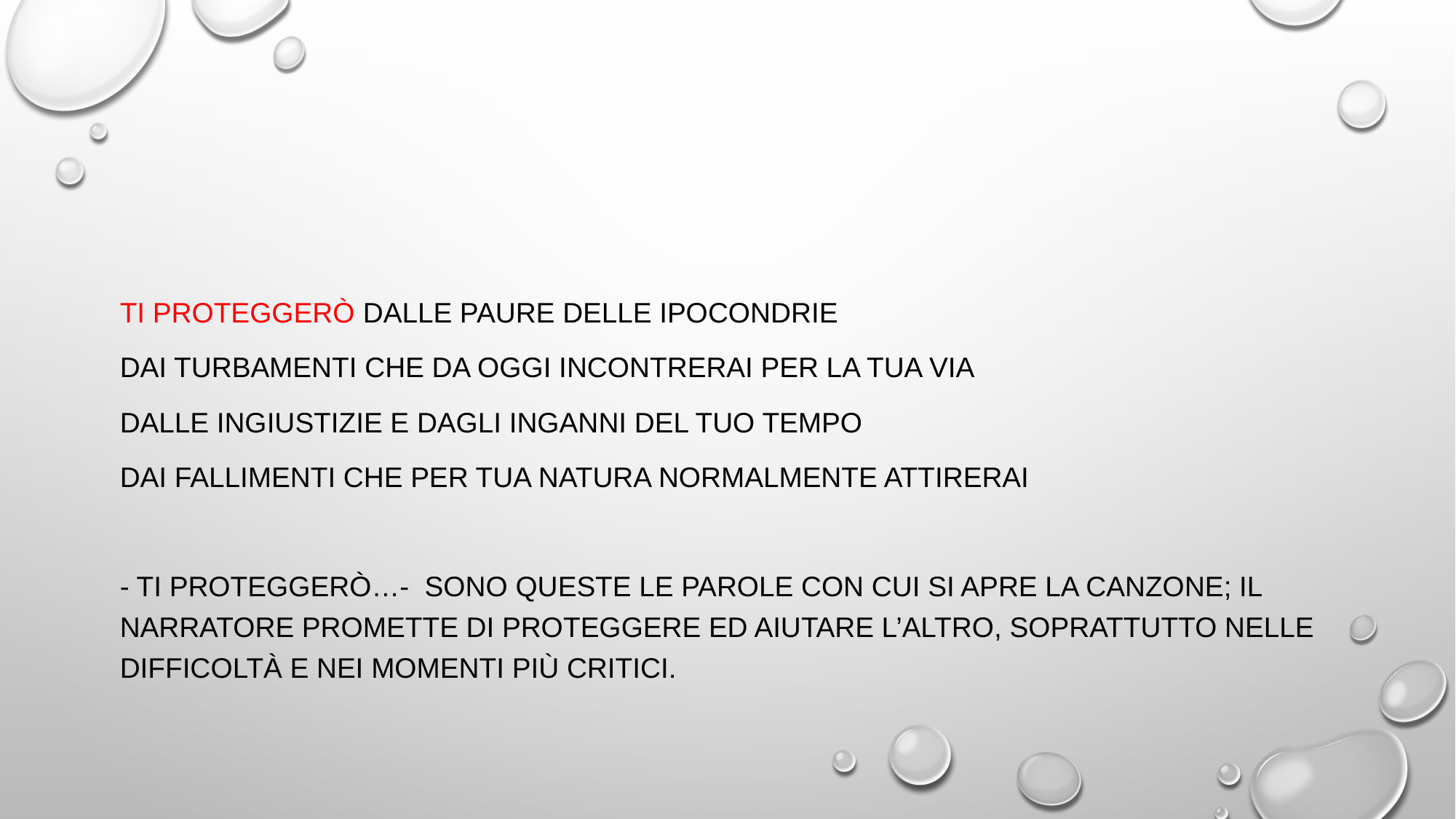

Ti proteggerò dalle paure delle ipocondrie
Dai turbamenti che da oggi incontrerai per la tua via
Dalle ingiustizie e dagli inganni del tuo tempo
Dai fallimenti che per tua natura normalmente attirerai

- Ti proteggerò…-  sono queste le parole con cui si apre la canzone; il narratore promette di proteggere ed aiutare l’altro, soprattutto nelle difficoltà e nei momenti più critici.